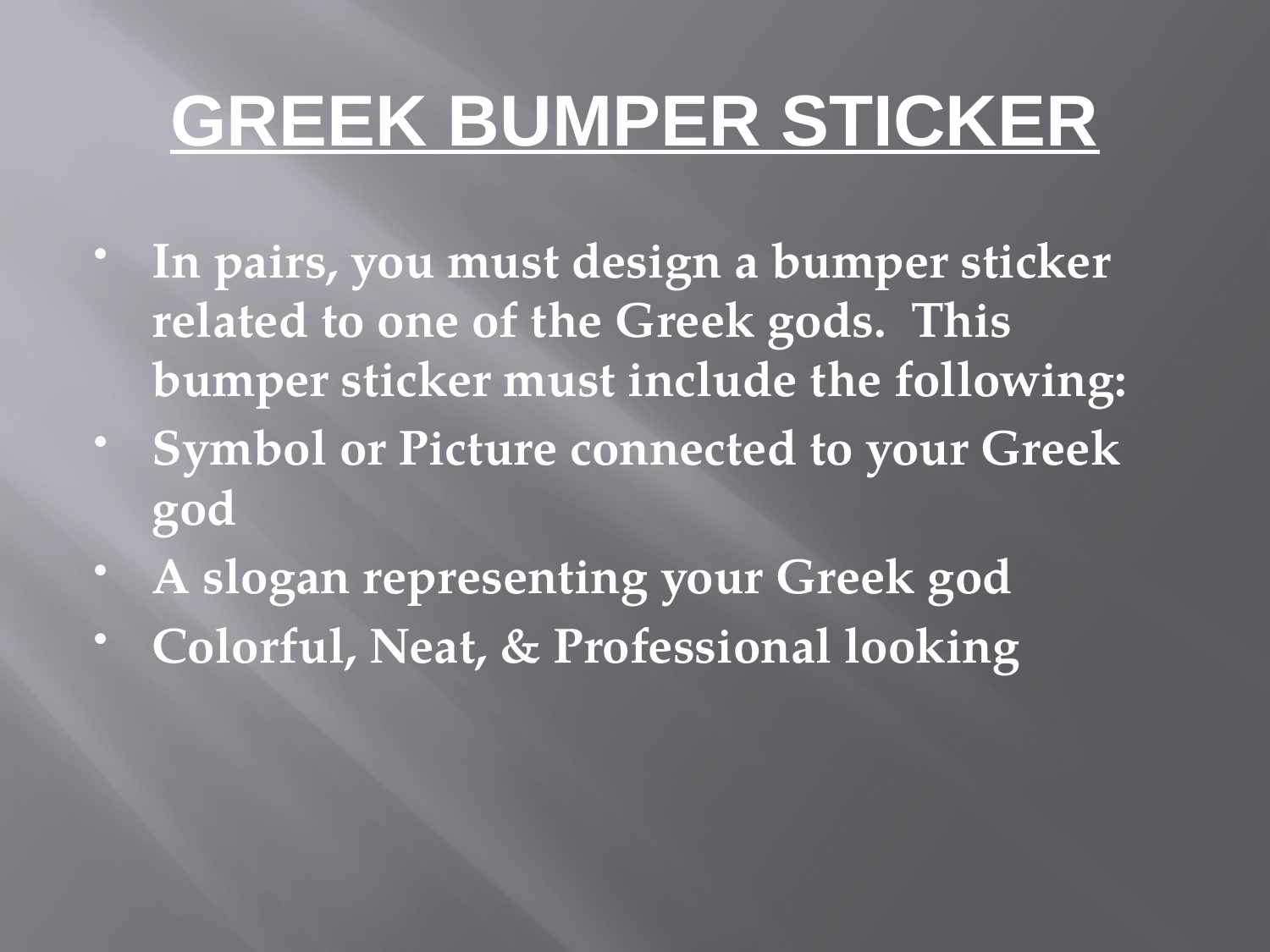

# GREEK BUMPER STICKER
In pairs, you must design a bumper sticker related to one of the Greek gods.  This bumper sticker must include the following:
Symbol or Picture connected to your Greek god
A slogan representing your Greek god
Colorful, Neat, & Professional looking